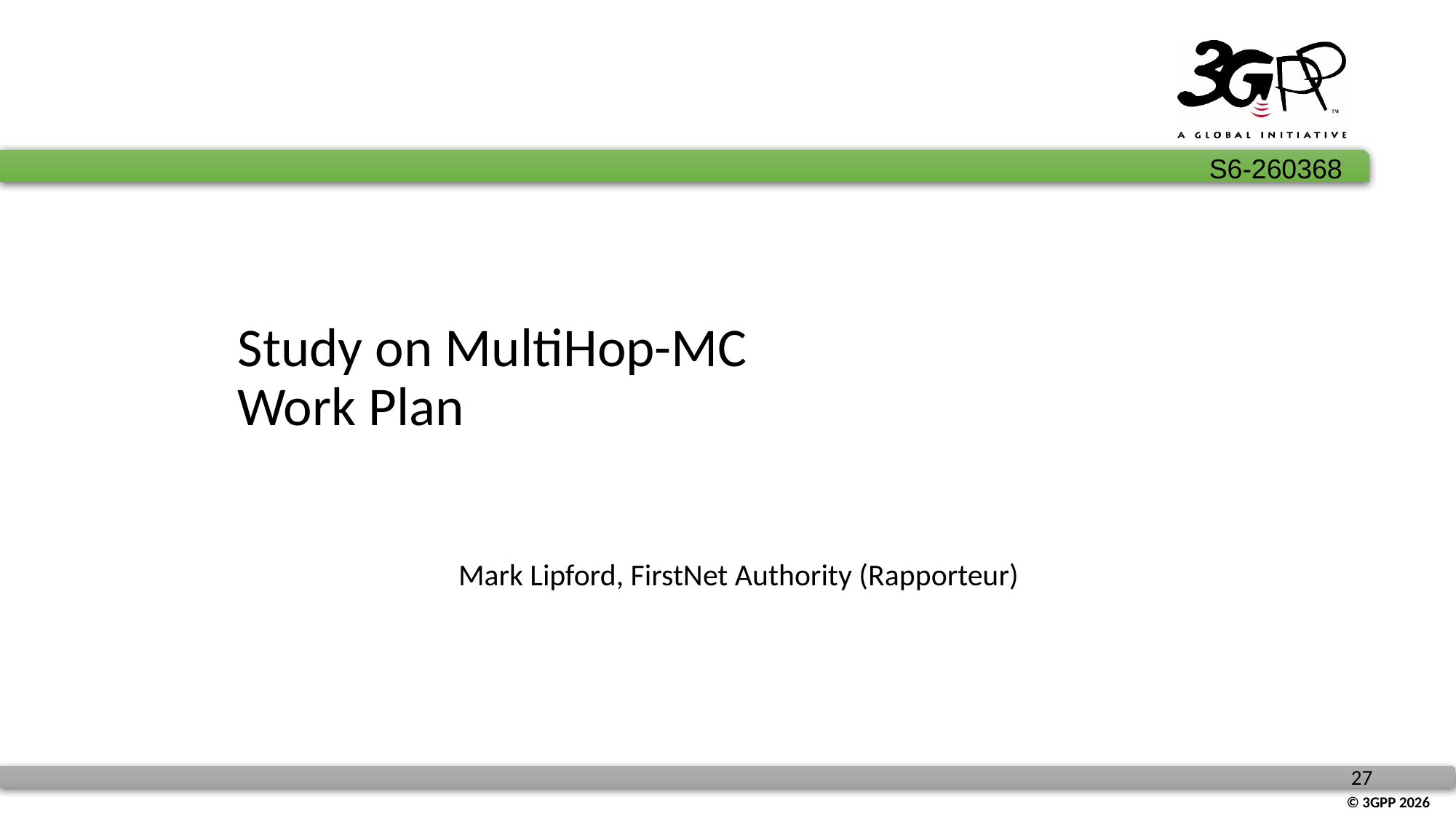

# Study on MultiHop-MC Work Plan
Mark Lipford, FirstNet Authority (Rapporteur)